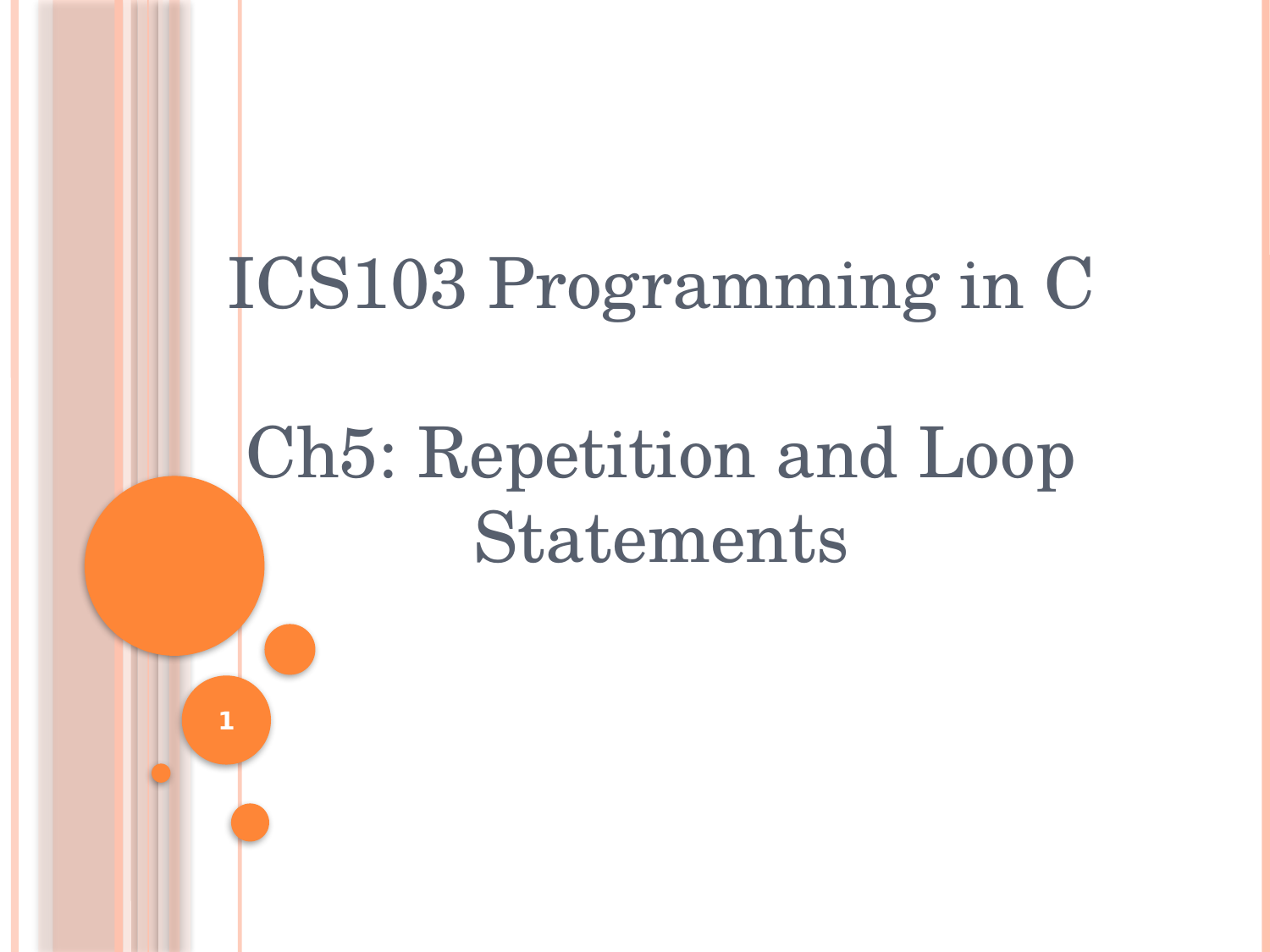

ICS103 Programming in C
Ch5: Repetition and Loop Statements
1